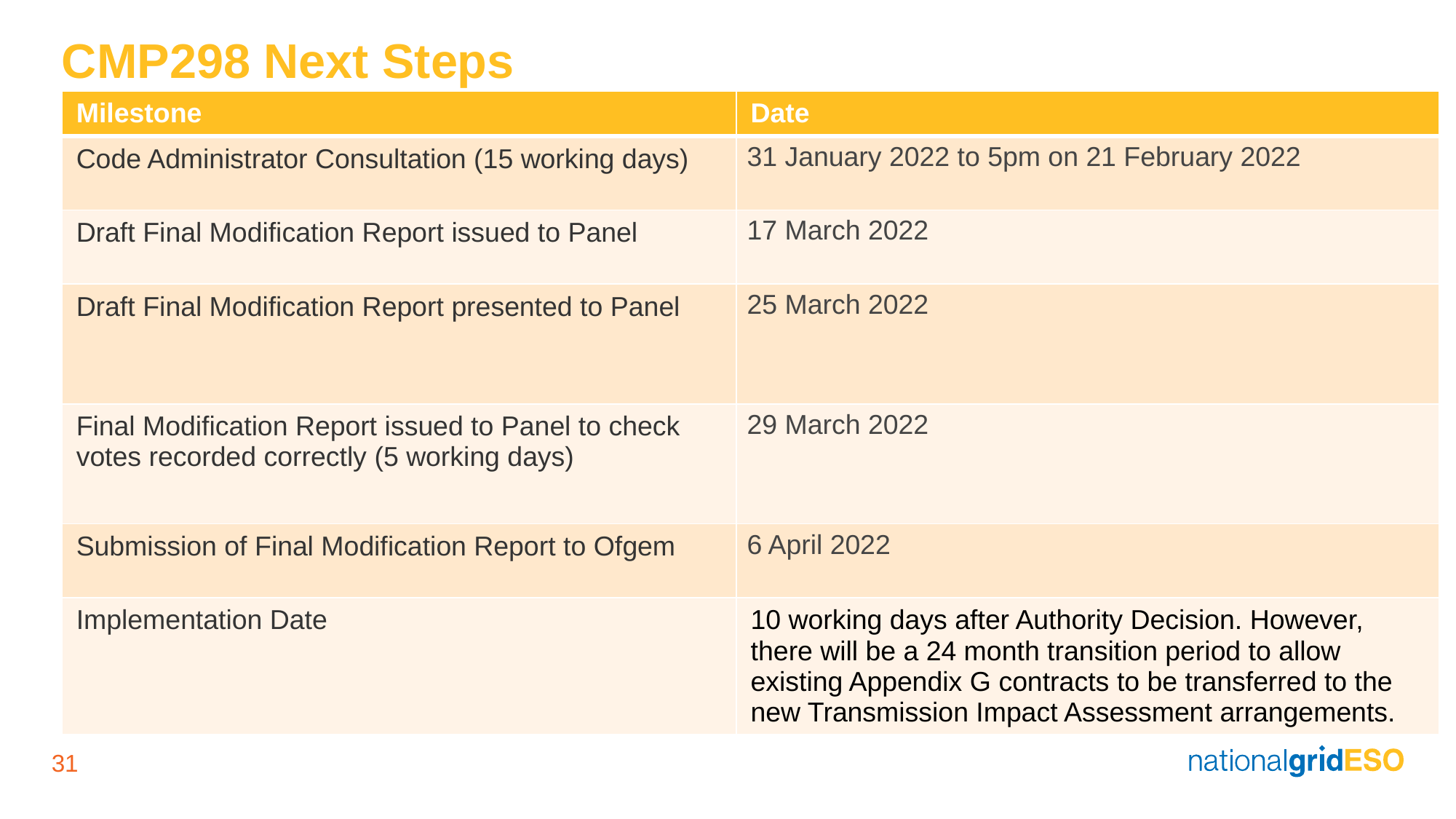

1
# CMP298 Next Steps
| Milestone | Date |
| --- | --- |
| Code Administrator Consultation (15 working days) | 31 January 2022 to 5pm on 21 February 2022 |
| Draft Final Modification Report issued to Panel | 17 March 2022 |
| Draft Final Modification Report presented to Panel | 25 March 2022 |
| Final Modification Report issued to Panel to check votes recorded correctly (5 working days) | 29 March 2022 |
| Submission of Final Modification Report to Ofgem | 6 April 2022 |
| Implementation Date | 10 working days after Authority Decision. However, there will be a 24 month transition period to allow existing Appendix G contracts to be transferred to the new Transmission Impact Assessment arrangements. |